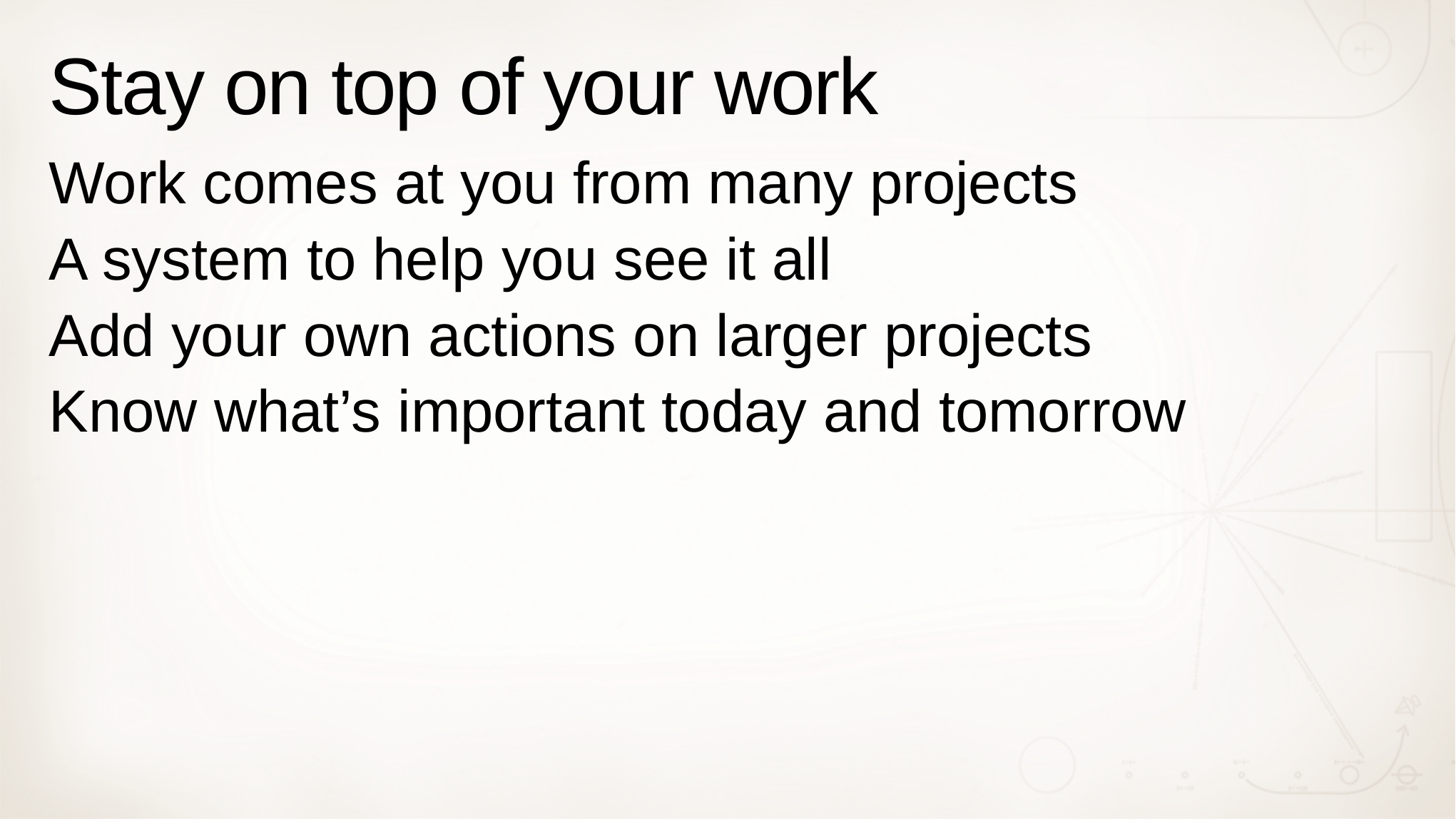

# Stay on top of your work
Work comes at you from many projects
A system to help you see it all
Add your own actions on larger projects
Know what’s important today and tomorrow